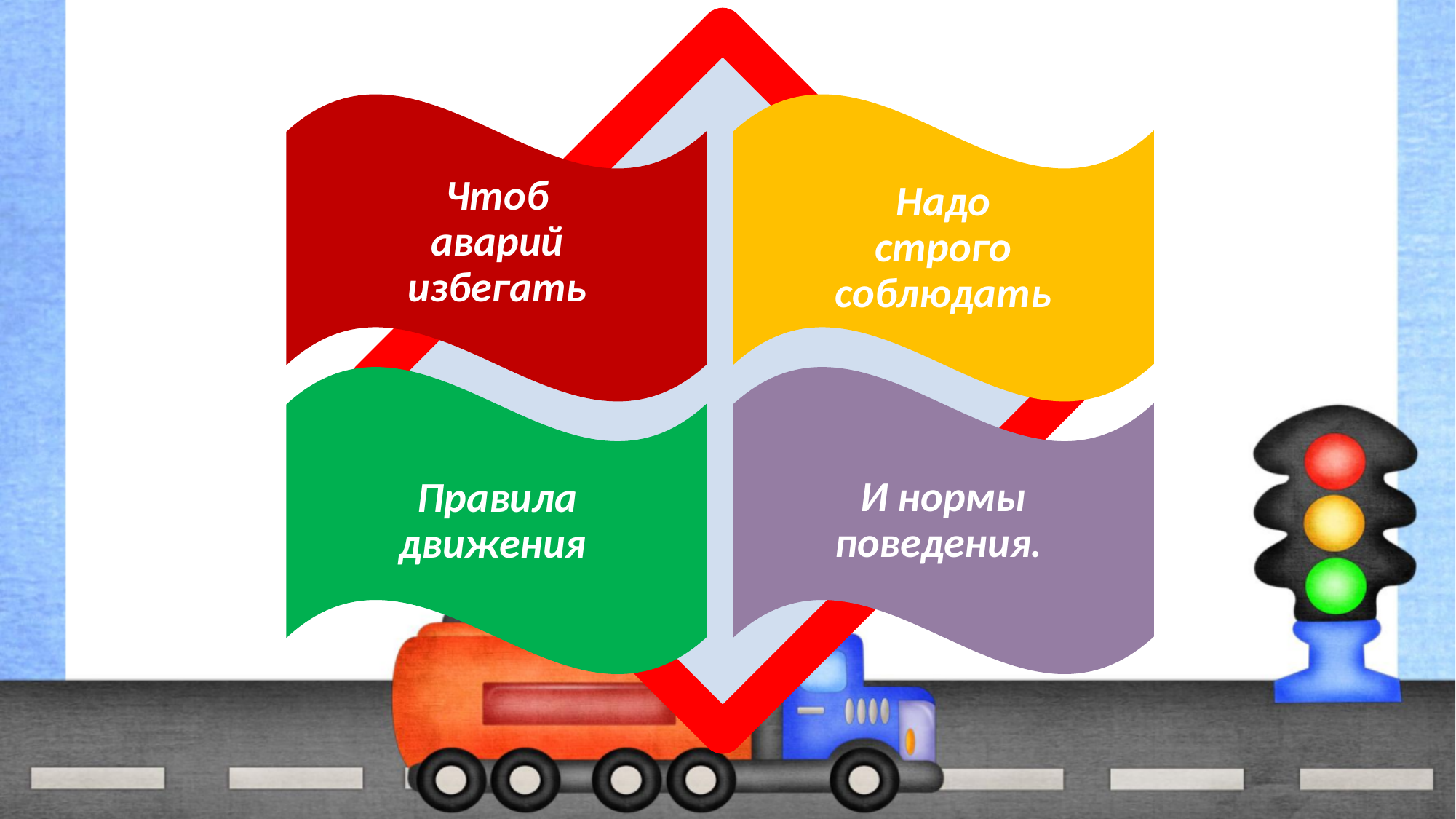

Чтоб аварий избегать
Надо строго соблюдать

И нормы поведения.
Правила движения